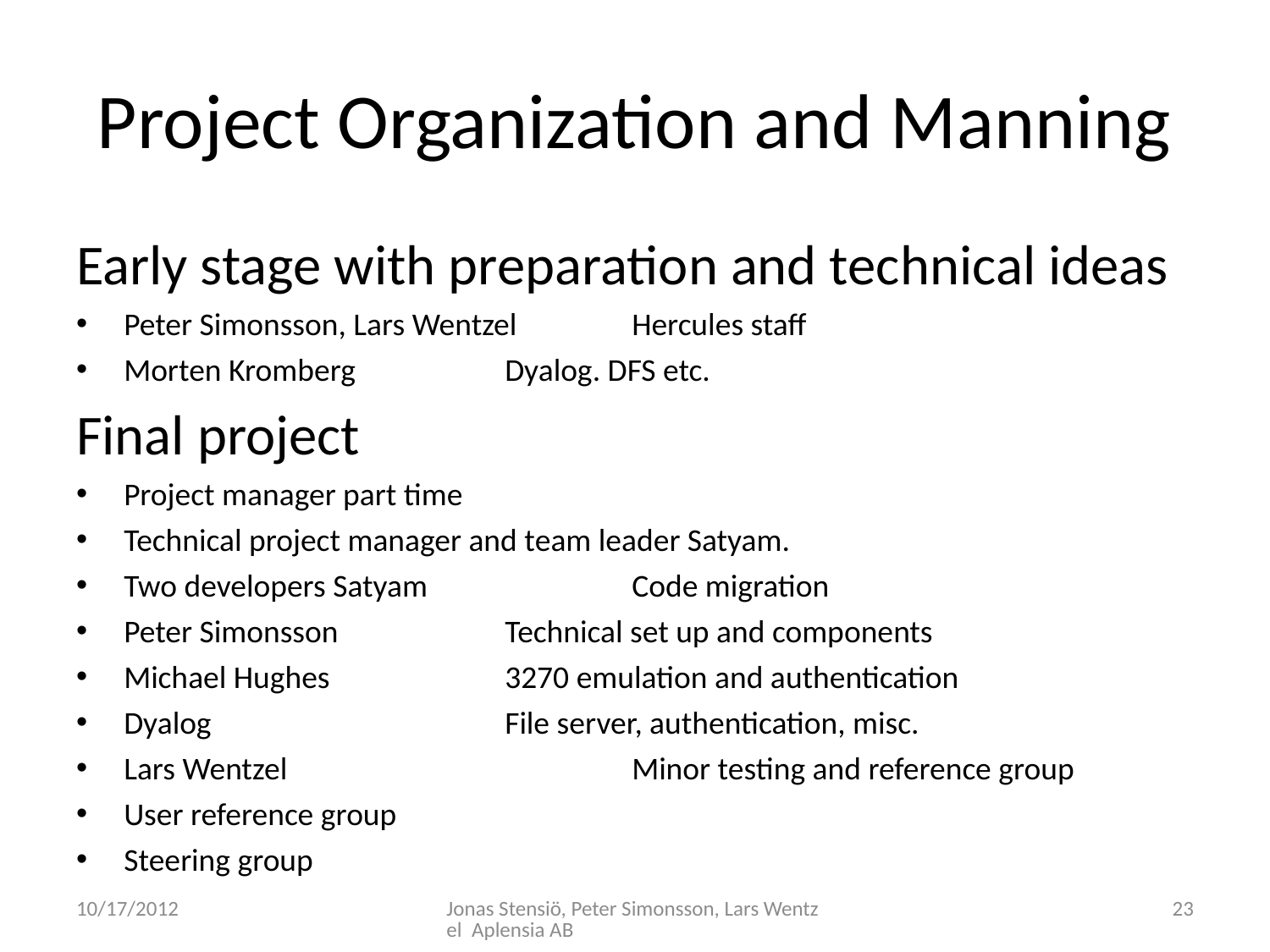

# Project Organization and Manning
Early stage with preparation and technical ideas
Peter Simonsson, Lars Wentzel	Hercules staff
Morten Kromberg		Dyalog. DFS etc.
Final project
Project manager part time
Technical project manager and team leader Satyam.
Two developers Satyam		Code migration
Peter Simonsson		Technical set up and components
Michael Hughes		3270 emulation and authentication
Dyalog			File server, authentication, misc.
Lars Wentzel			Minor testing and reference group
User reference group
Steering group

10/17/2012
Jonas Stensiö, Peter Simonsson, Lars Wentzel  Aplensia AB
23